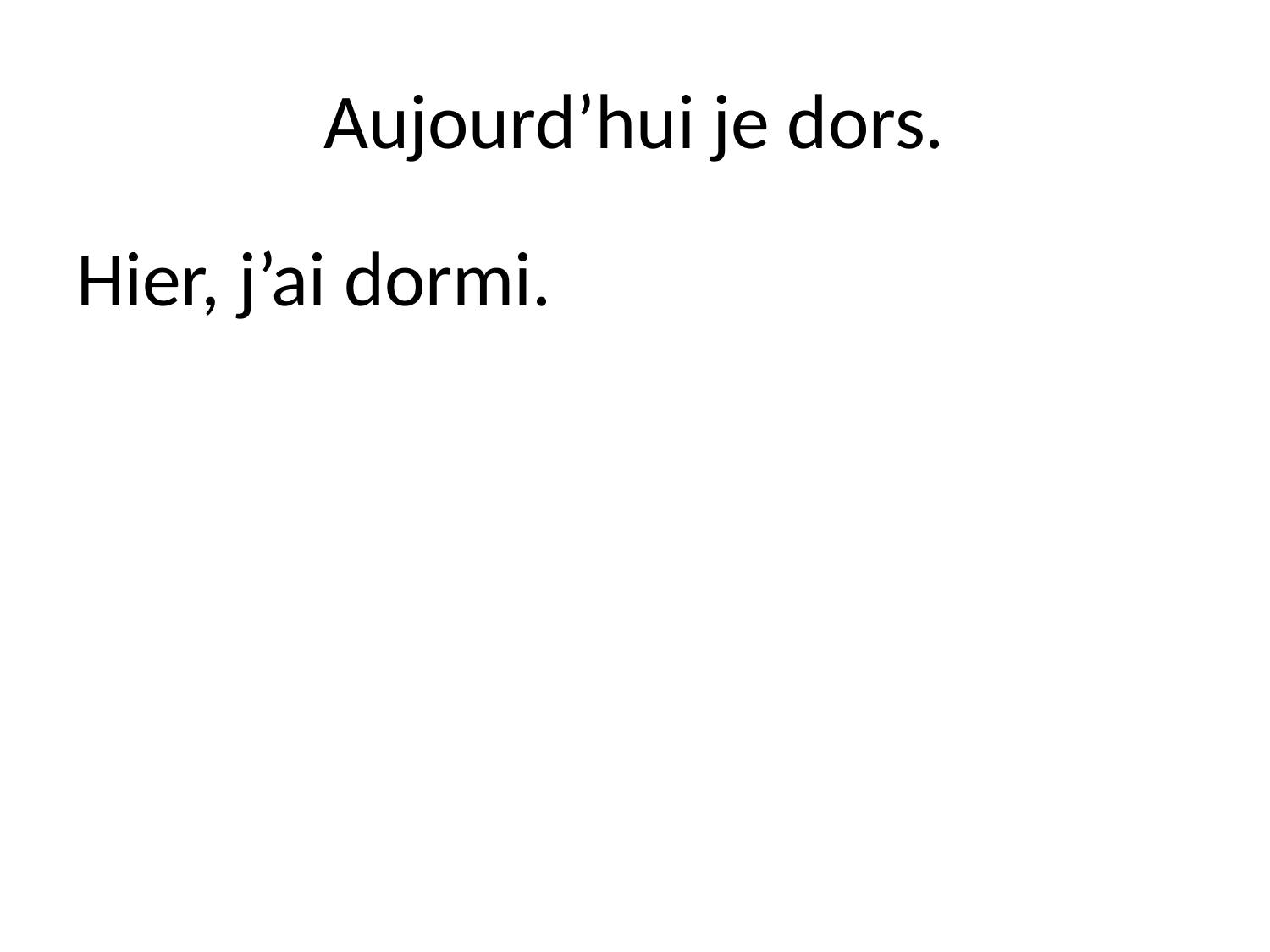

# Aujourd’hui je dors.
Hier, j’ai dormi.